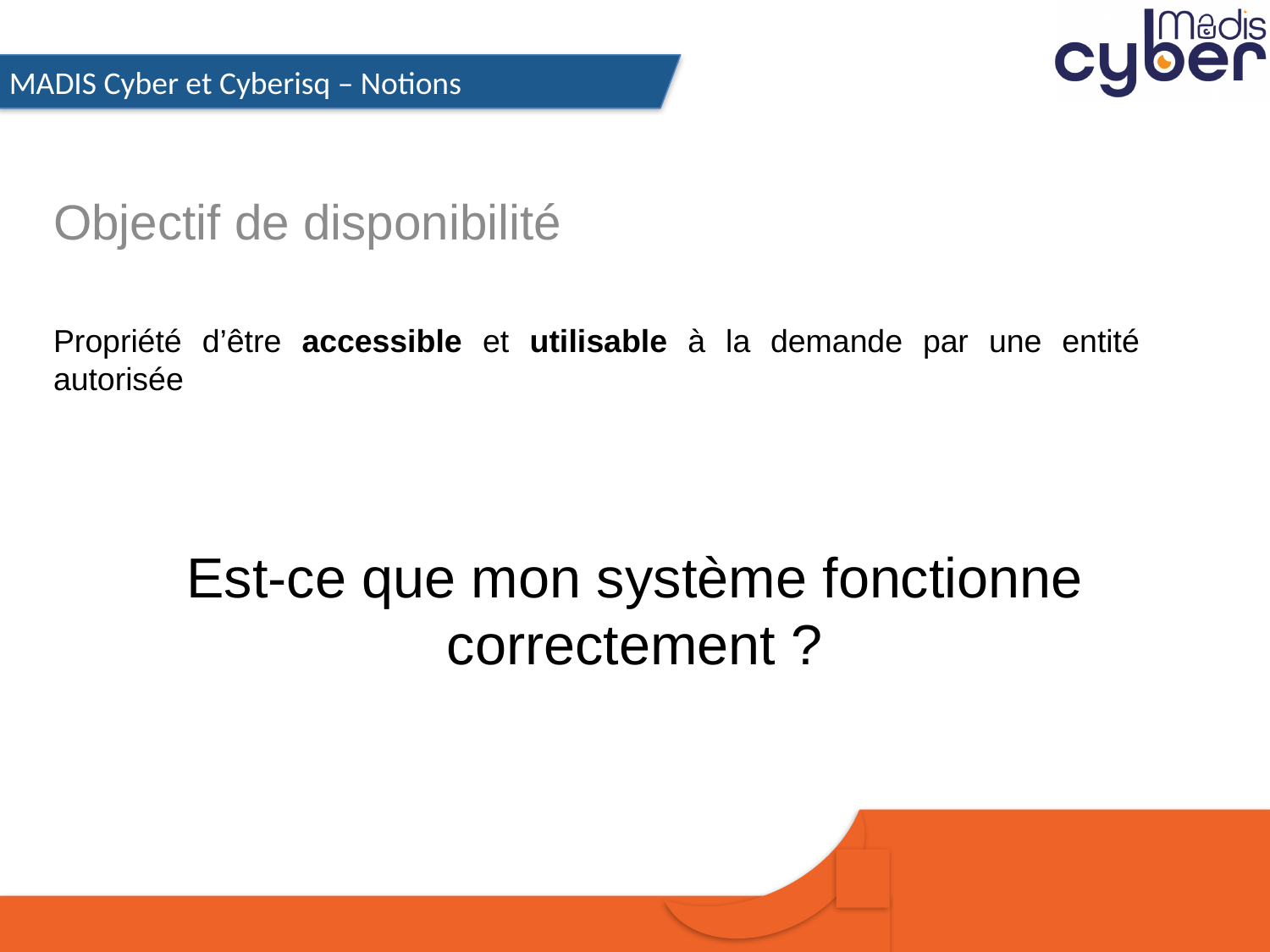

Objectif de disponibilité
Propriété d’être accessible et utilisable à la demande par une entité autorisée
Est-ce que mon système fonctionne correctement ?